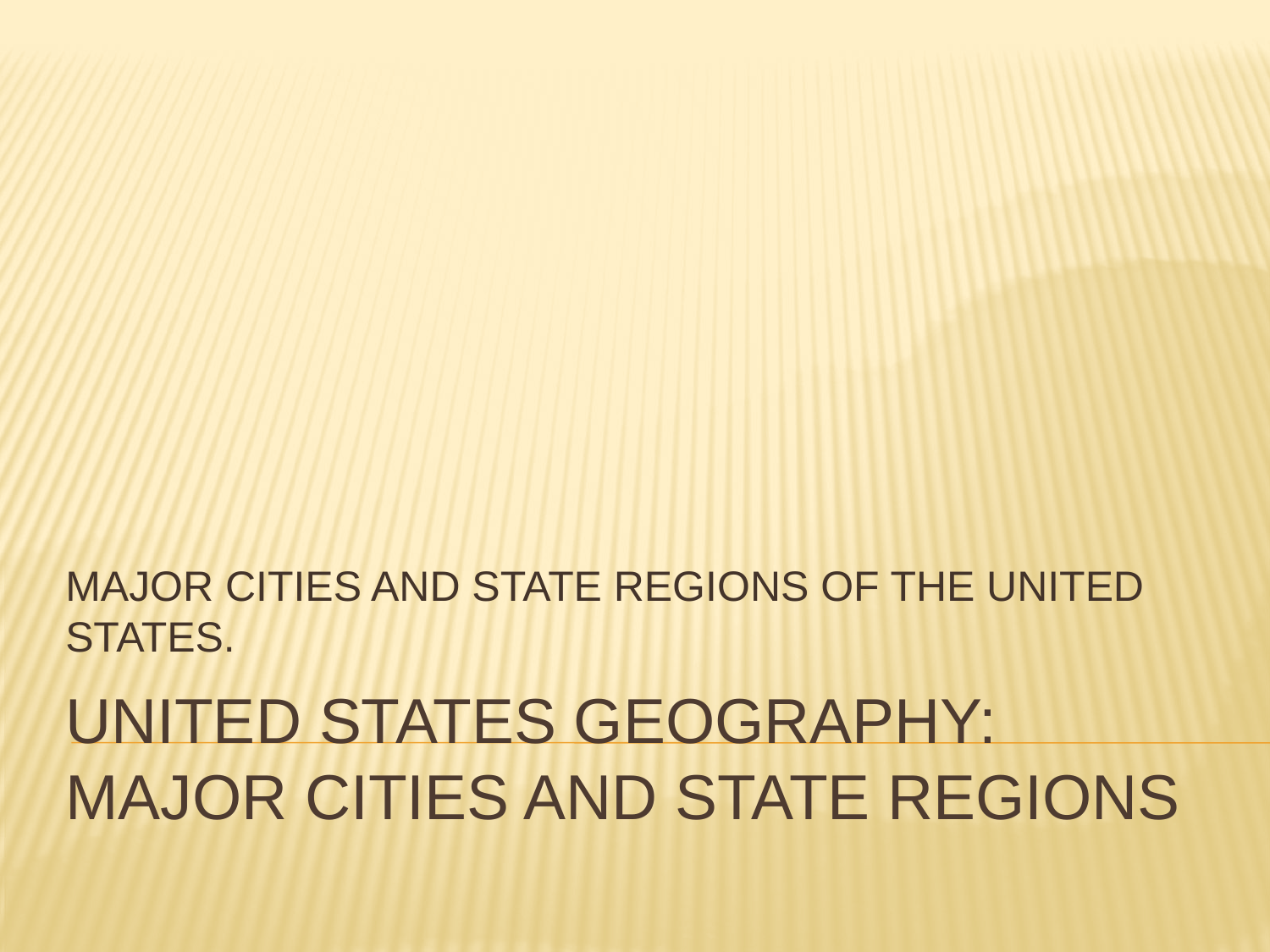

MAJOR CITIES AND STATE REGIONS OF THE UNITED STATES.
# UNITED STATES GEOGRAPHY: MAJOR CITIES AND STATE REGIONS